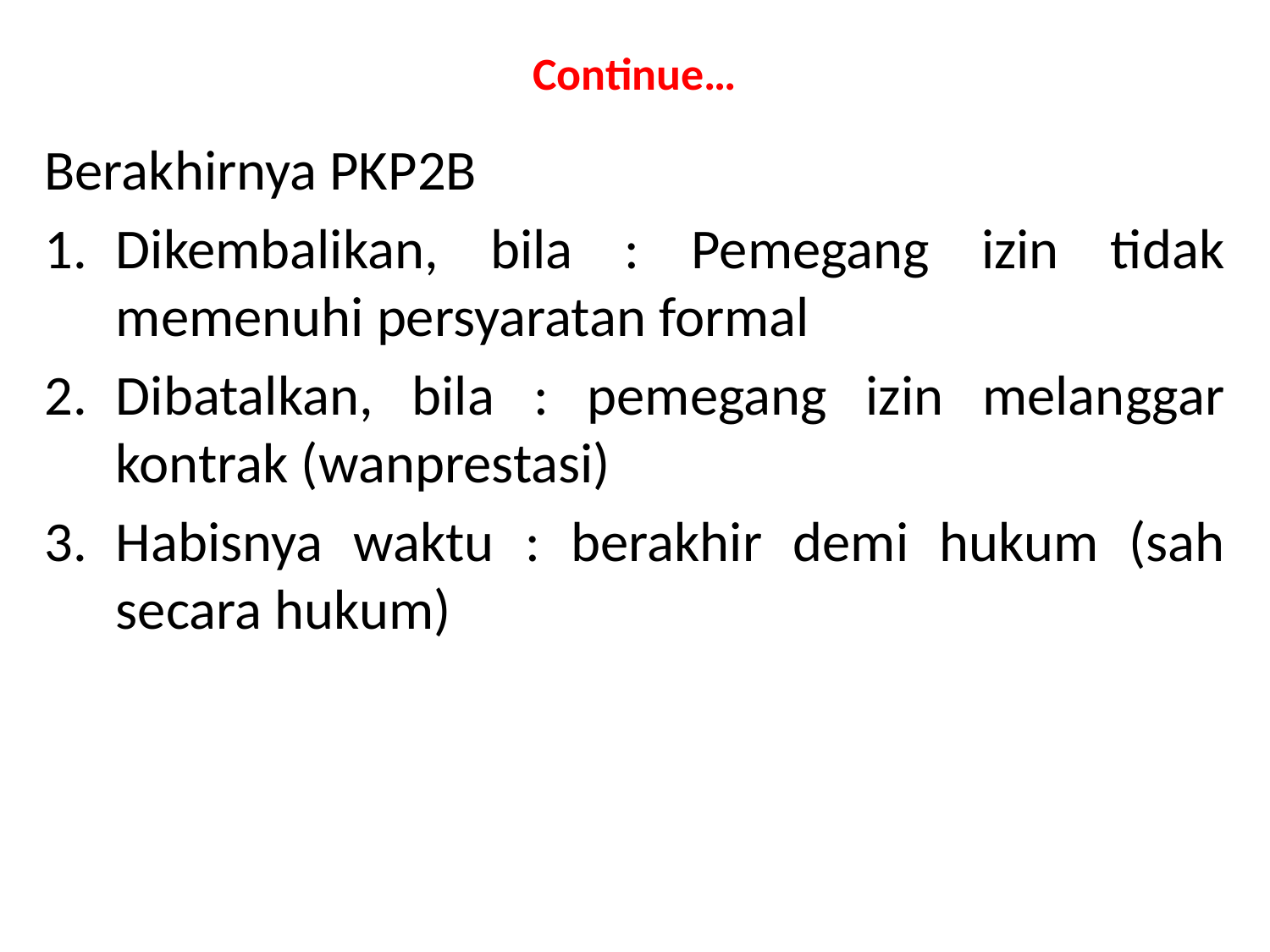

# Continue…
Berakhirnya PKP2B
Dikembalikan, bila : Pemegang izin tidak memenuhi persyaratan formal
Dibatalkan, bila : pemegang izin melanggar kontrak (wanprestasi)
Habisnya waktu : berakhir demi hukum (sah secara hukum)